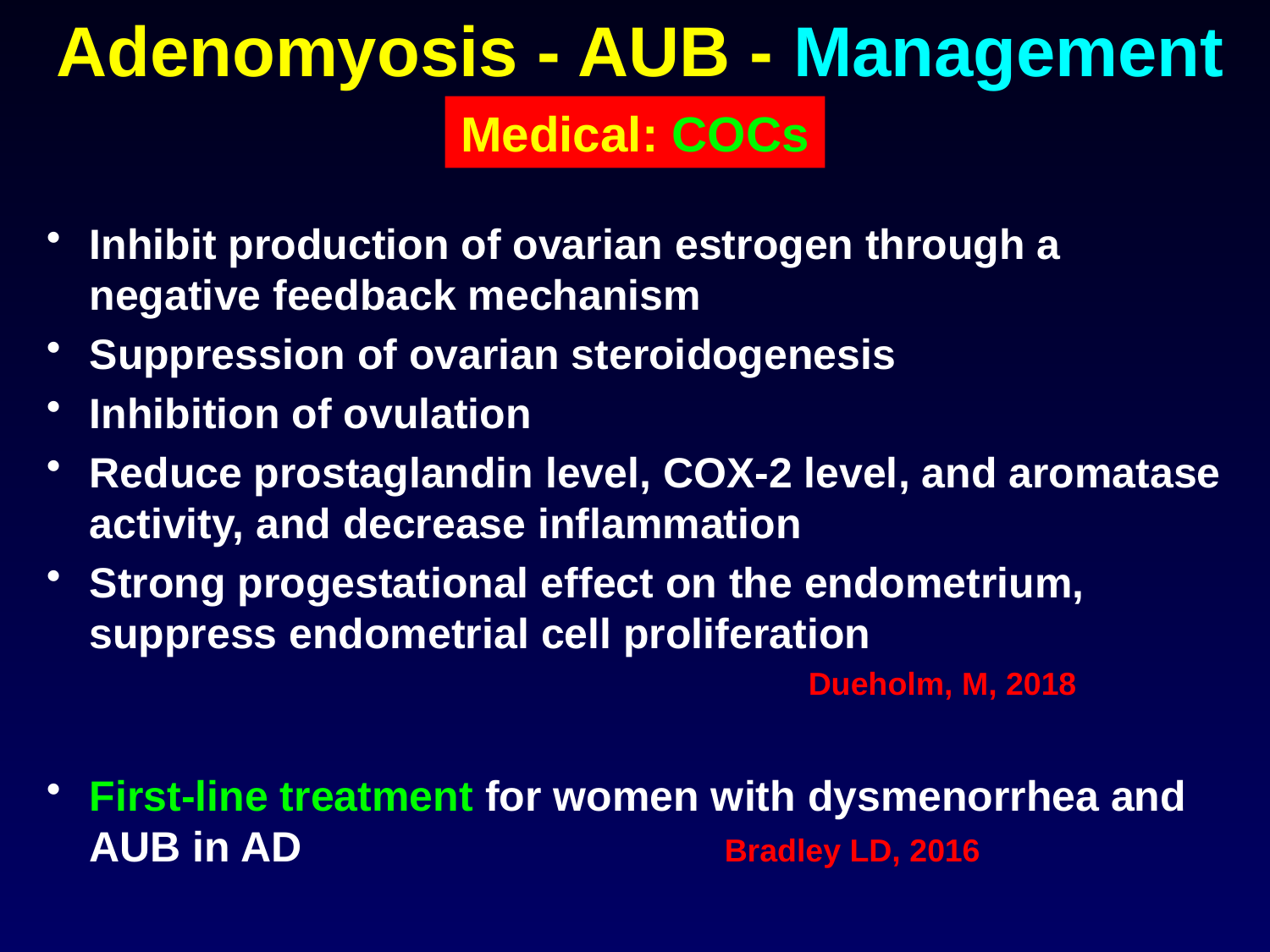

# Adenomyosis - AUB - Management
Medical: COCs
Inhibit production of ovarian estrogen through a negative feedback mechanism
Suppression of ovarian steroidogenesis
Inhibition of ovulation
Reduce prostaglandin level, COX-2 level, and aromatase activity, and decrease inflammation
Strong progestational effect on the endometrium, suppress endometrial cell proliferation
						Dueholm, M, 2018

First-line treatment for women with dysmenorrhea and AUB in AD				Bradley LD, 2016